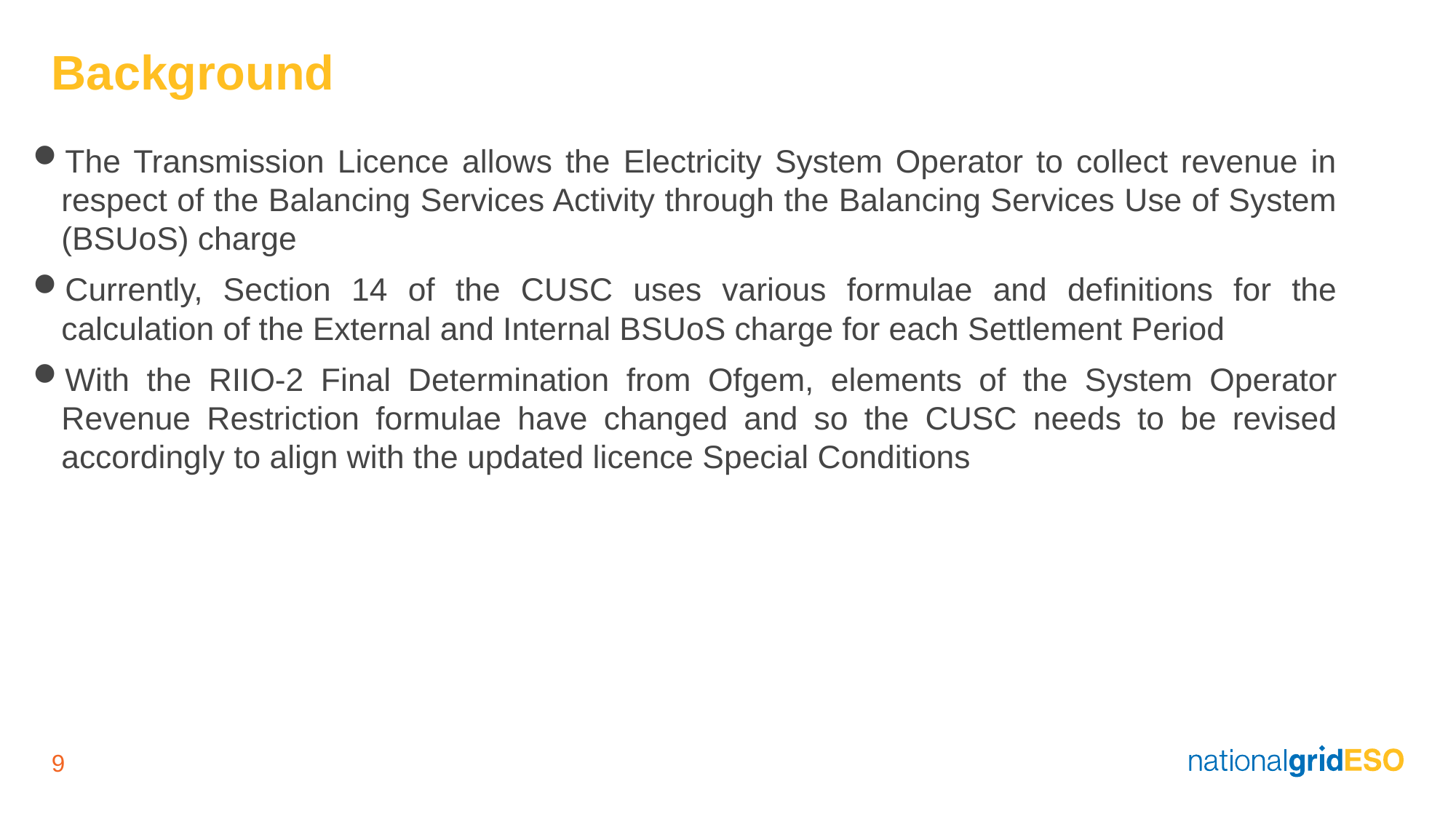

# Background

The Transmission Licence allows the Electricity System Operator to collect revenue in respect of the Balancing Services Activity through the Balancing Services Use of System (BSUoS) charge
Currently, Section 14 of the CUSC uses various formulae and definitions for the calculation of the External and Internal BSUoS charge for each Settlement Period
With the RIIO-2 Final Determination from Ofgem, elements of the System Operator Revenue Restriction formulae have changed and so the CUSC needs to be revised accordingly to align with the updated licence Special Conditions